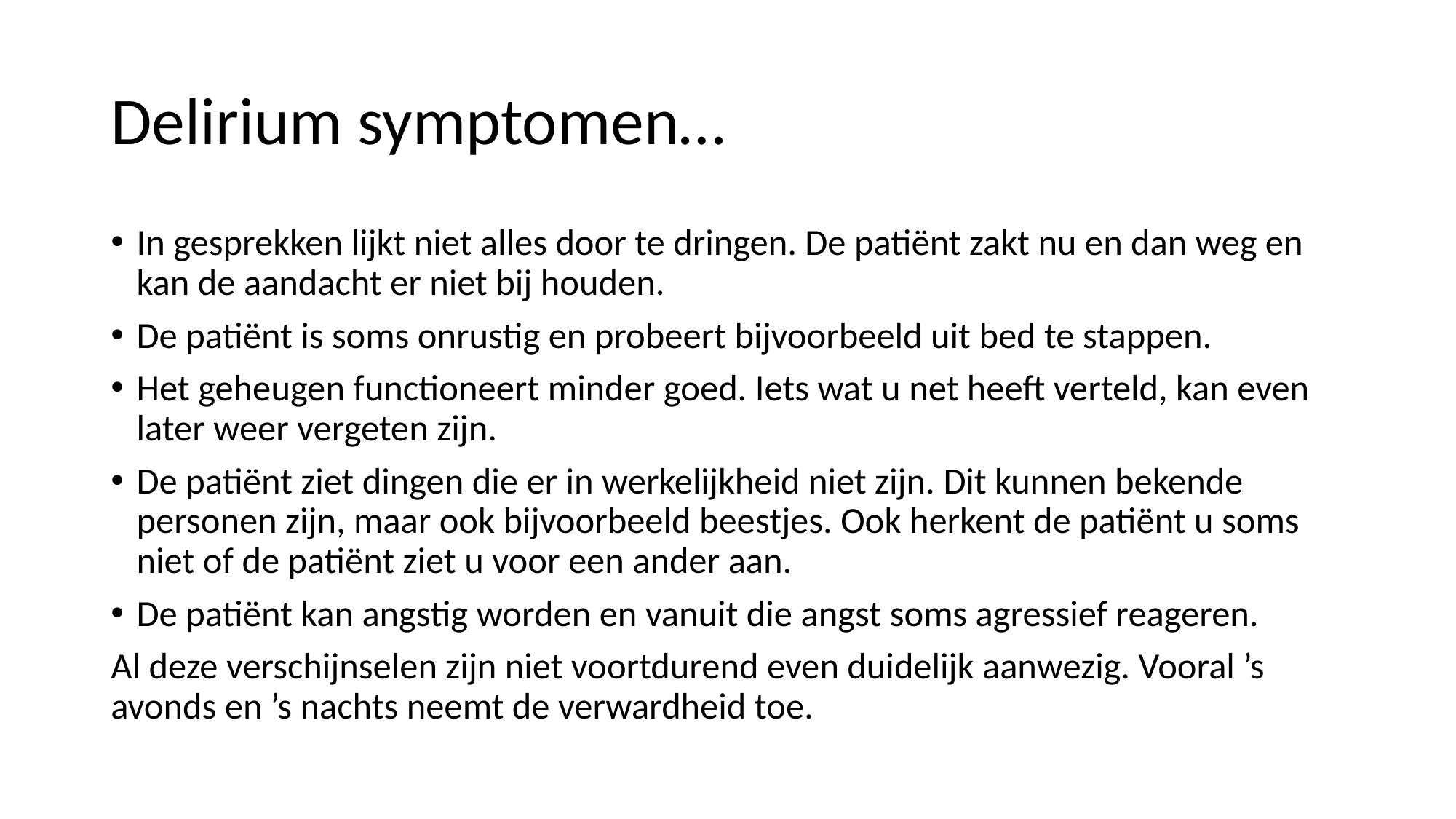

# Delirium symptomen…
In gesprekken lijkt niet alles door te dringen. De patiënt zakt nu en dan weg en kan de aandacht er niet bij houden.
De patiënt is soms onrustig en probeert bijvoorbeeld uit bed te stappen.
Het geheugen functioneert minder goed. Iets wat u net heeft verteld, kan even later weer vergeten zijn.
De patiënt ziet dingen die er in werkelijkheid niet zijn. Dit kunnen bekende personen zijn, maar ook bijvoorbeeld beestjes. Ook herkent de patiënt u soms niet of de patiënt ziet u voor een ander aan.
De patiënt kan angstig worden en vanuit die angst soms agressief reageren.
Al deze verschijnselen zijn niet voortdurend even duidelijk aanwezig. Vooral ’s avonds en ’s nachts neemt de verwardheid toe.